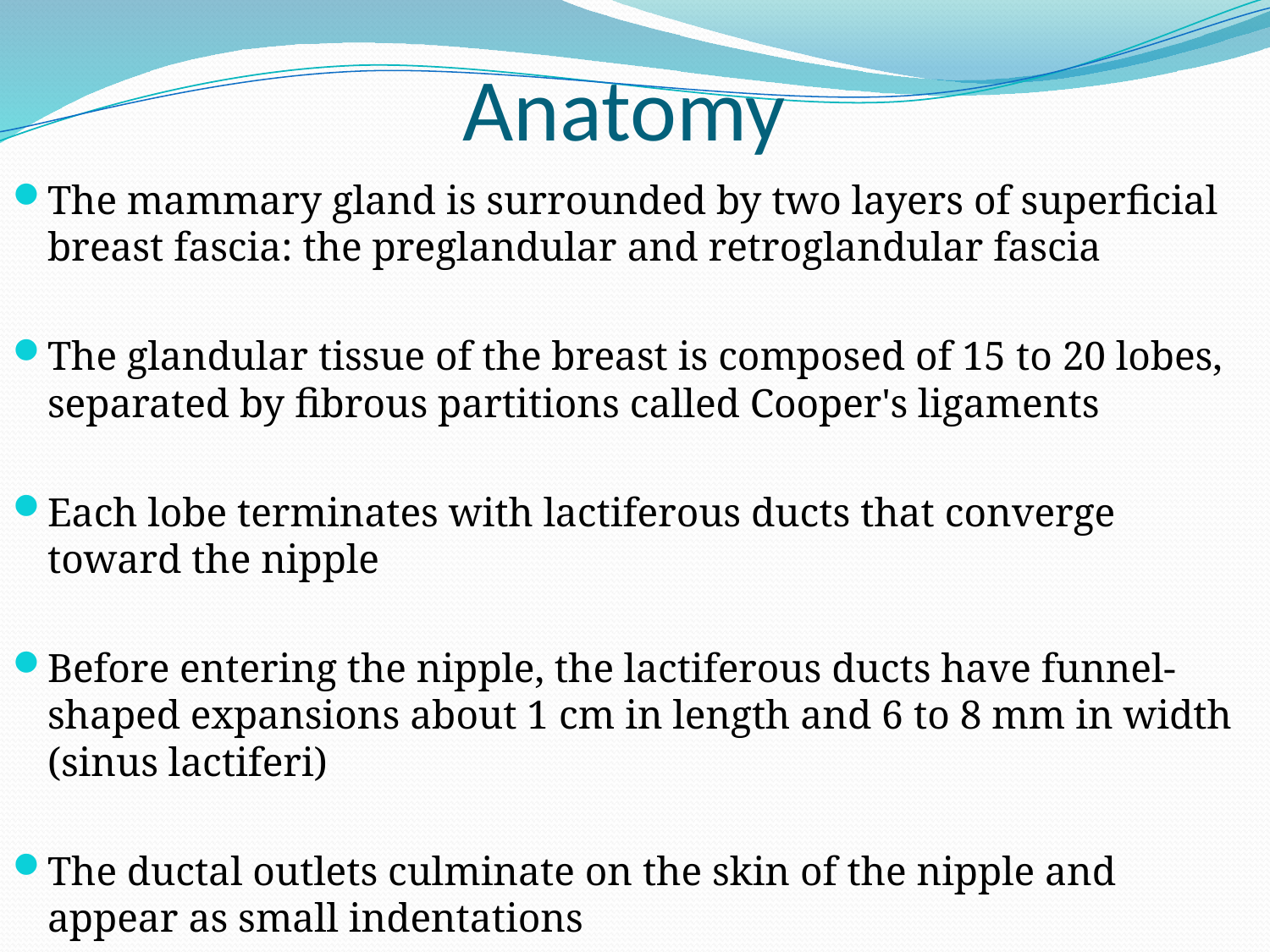

# Anatomy
The mammary gland is surrounded by two layers of superficial breast fascia: the preglandular and retroglandular fascia

The glandular tissue of the breast is composed of 15 to 20 lobes, separated by fibrous partitions called Cooper's ligaments

Each lobe terminates with lactiferous ducts that converge toward the nipple

Before entering the nipple, the lactiferous ducts have funnel-shaped expansions about 1 cm in length and 6 to 8 mm in width (sinus lactiferi)

The ductal outlets culminate on the skin of the nipple and appear as small indentations